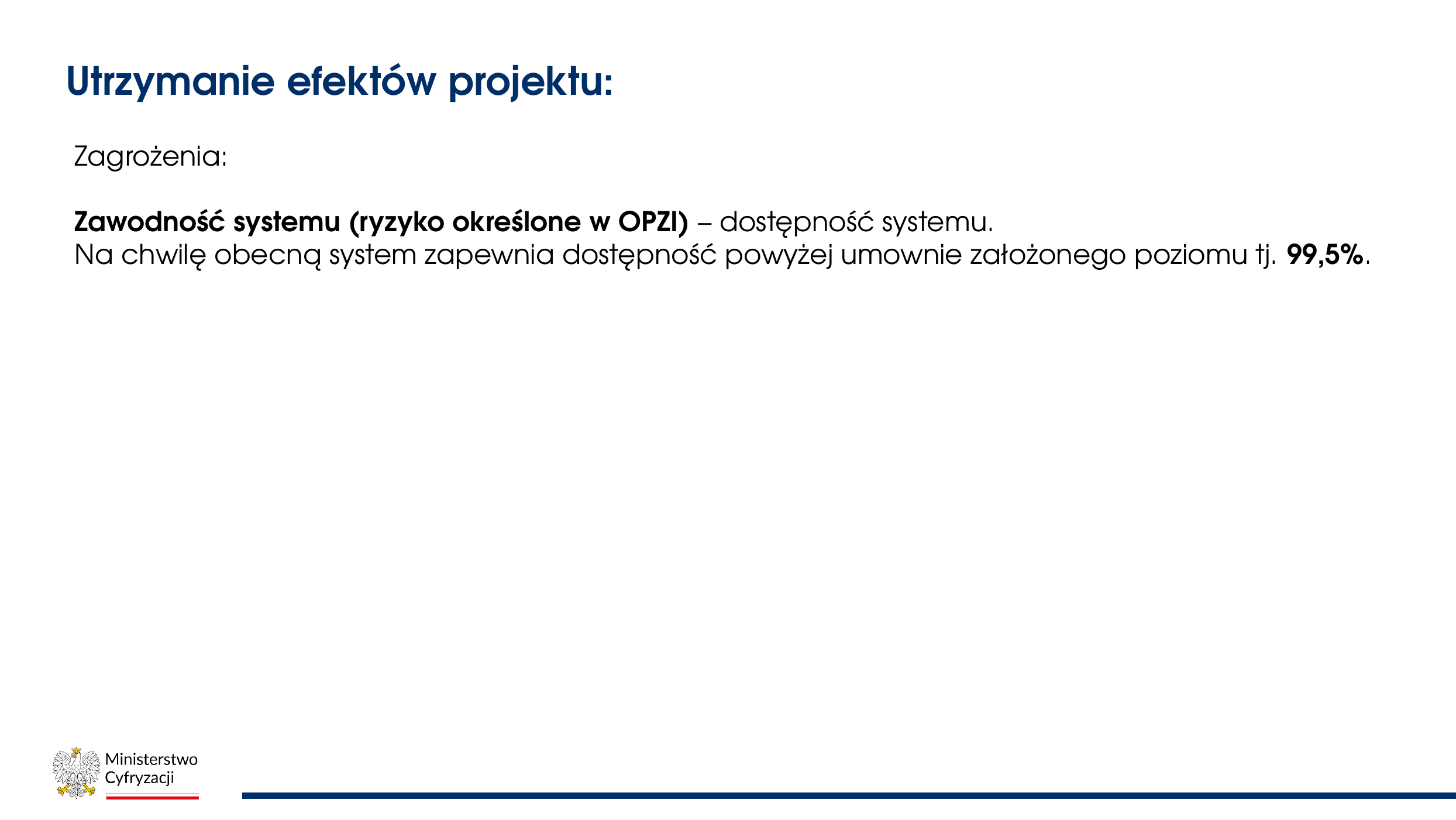

# Utrzymanie efektów projektu:
Zagrożenia:
Zawodność systemu (ryzyko określone w OPZI) – dostępność systemu.
Na chwilę obecną system zapewnia dostępność powyżej umownie założonego poziomu tj. 99,5%.